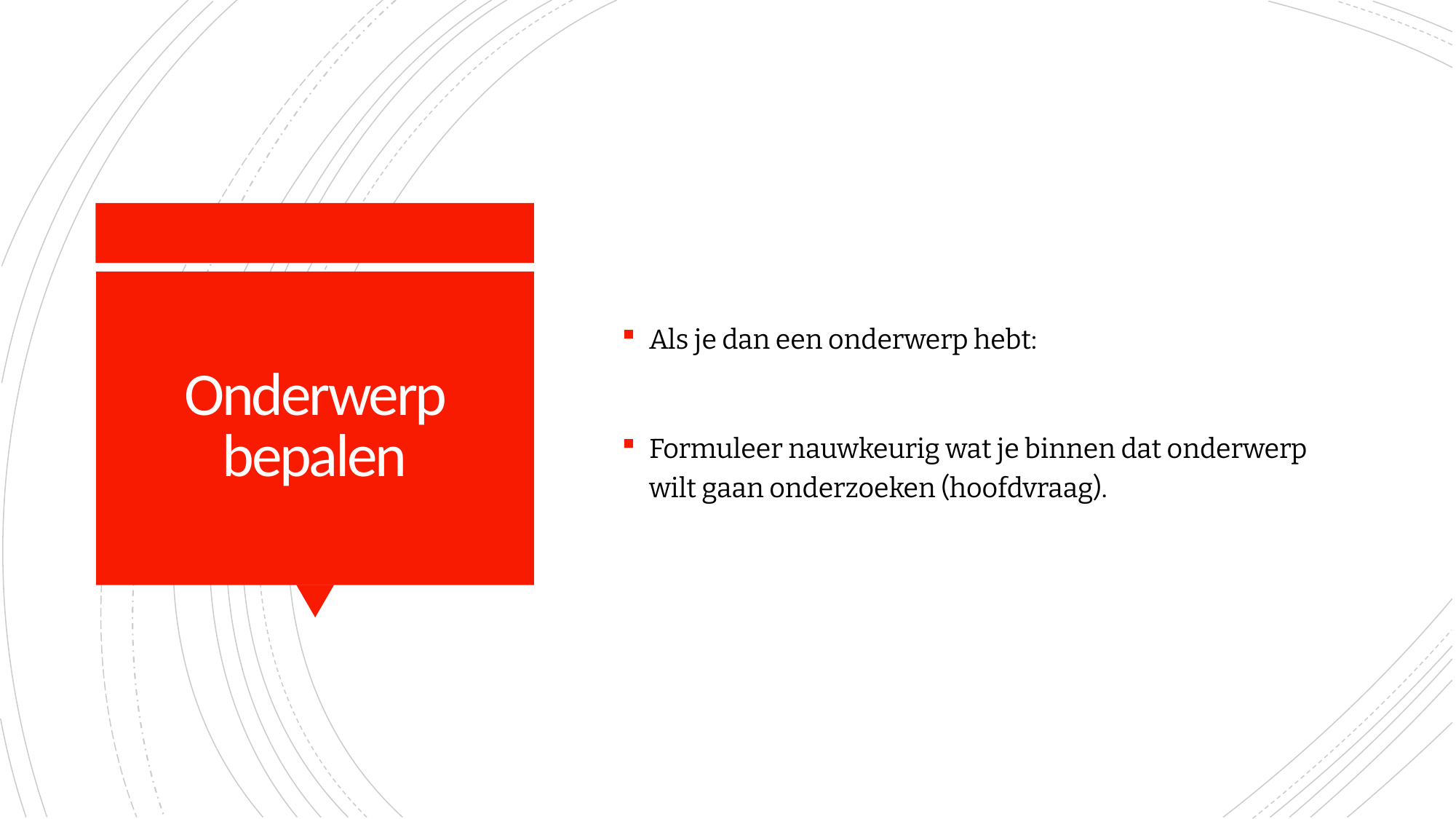

Als je dan een onderwerp hebt:

Formuleer nauwkeurig wat je binnen dat onderwerp wilt gaan onderzoeken (hoofdvraag).
# Onderwerp bepalen